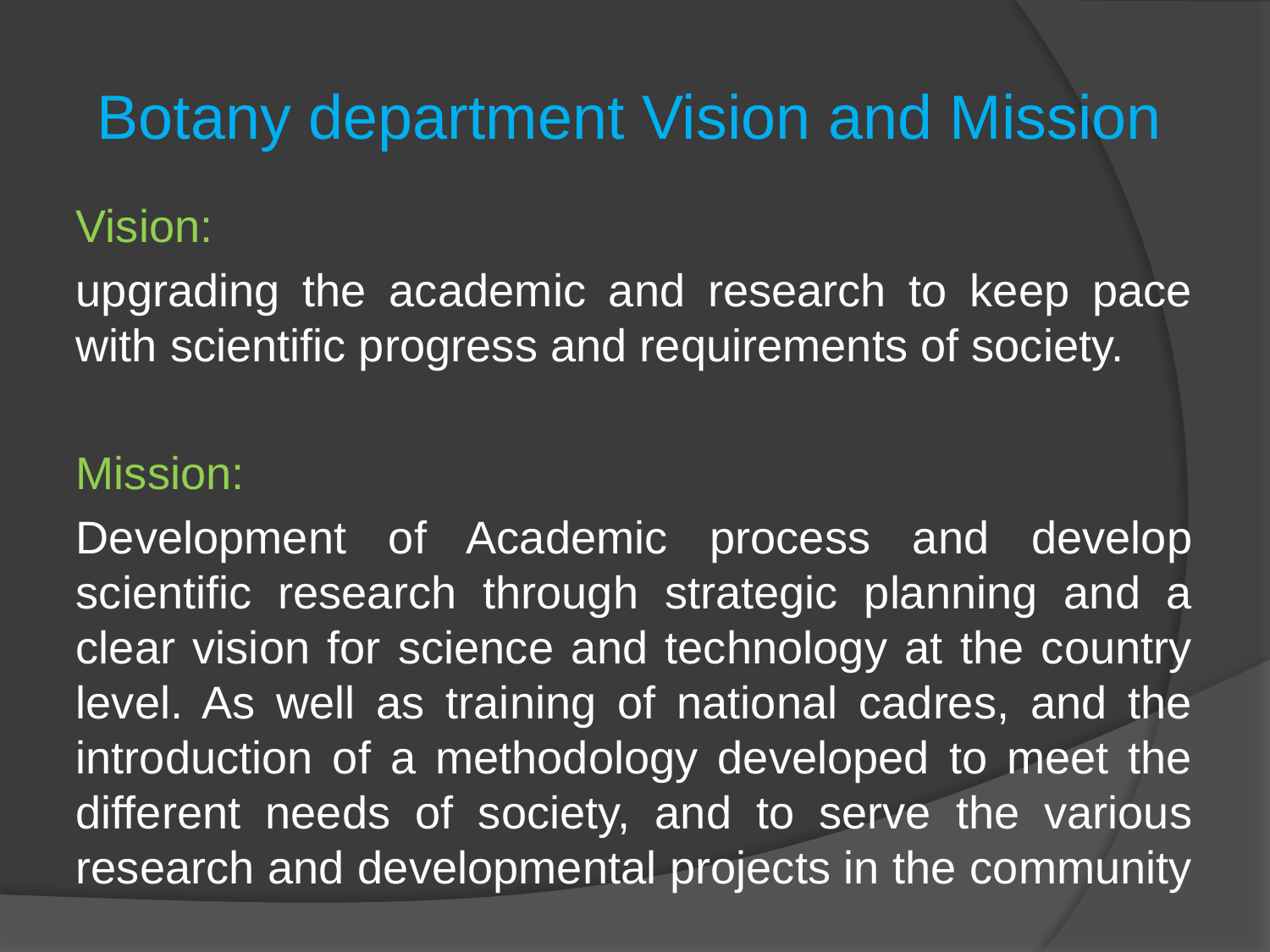

# Botany department Vision and Mission
Vision:
upgrading the academic and research to keep pace with scientific progress and requirements of society.

Mission:
Development of Academic process and develop scientific research through strategic planning and a clear vision for science and technology at the country level. As well as training of national cadres, and the introduction of a methodology developed to meet the different needs of society, and to serve the various research and developmental projects in the community